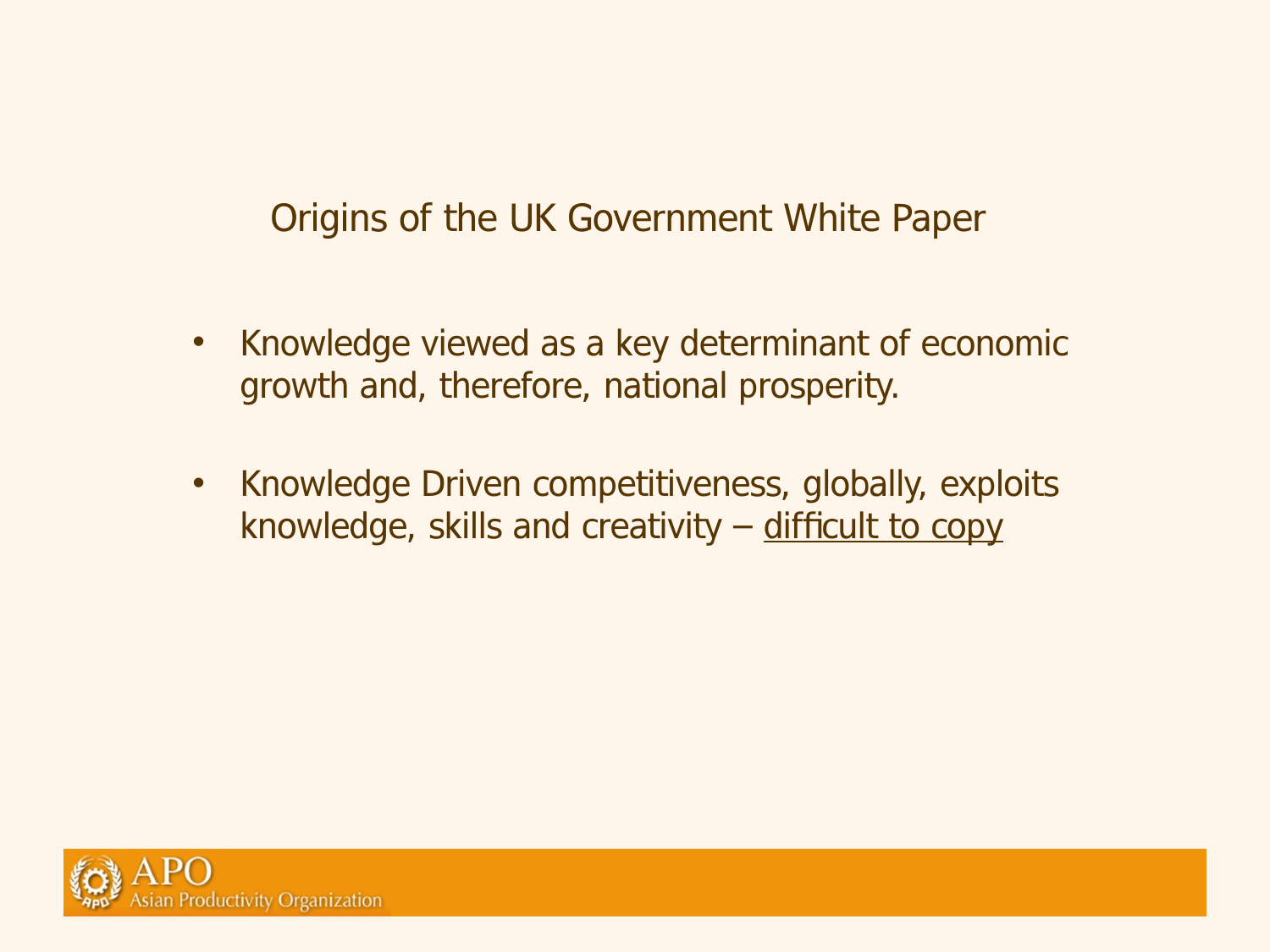

# Origins of the UK Government White Paper

Knowledge viewed as a key determinant of economic growth and, therefore, national prosperity.

Knowledge Driven competitiveness, globally, exploits knowledge, skills and creativity – difficult to copy